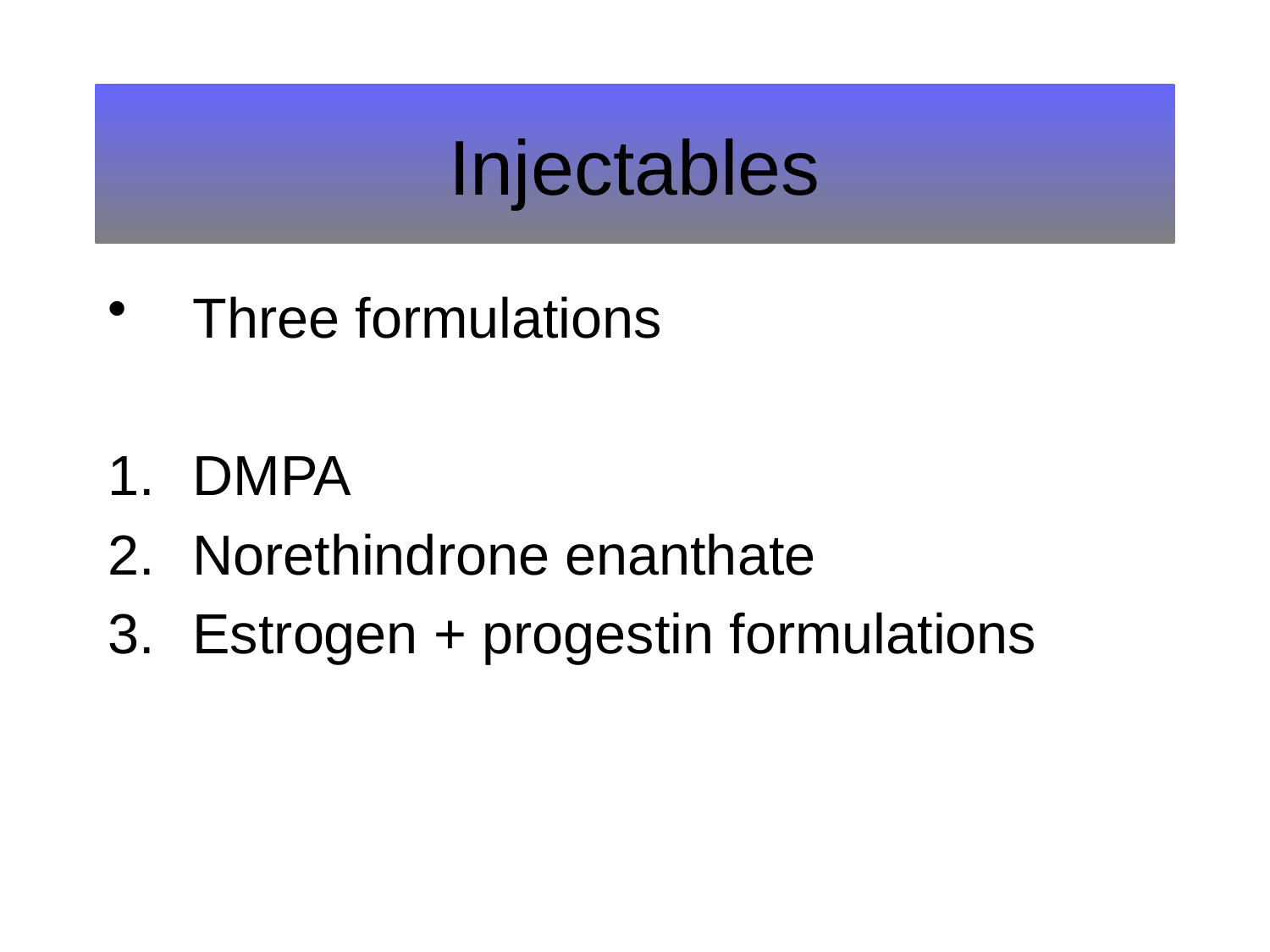

# Injectables
Three formulations

DMPA
Norethindrone enanthate
Estrogen + progestin formulations